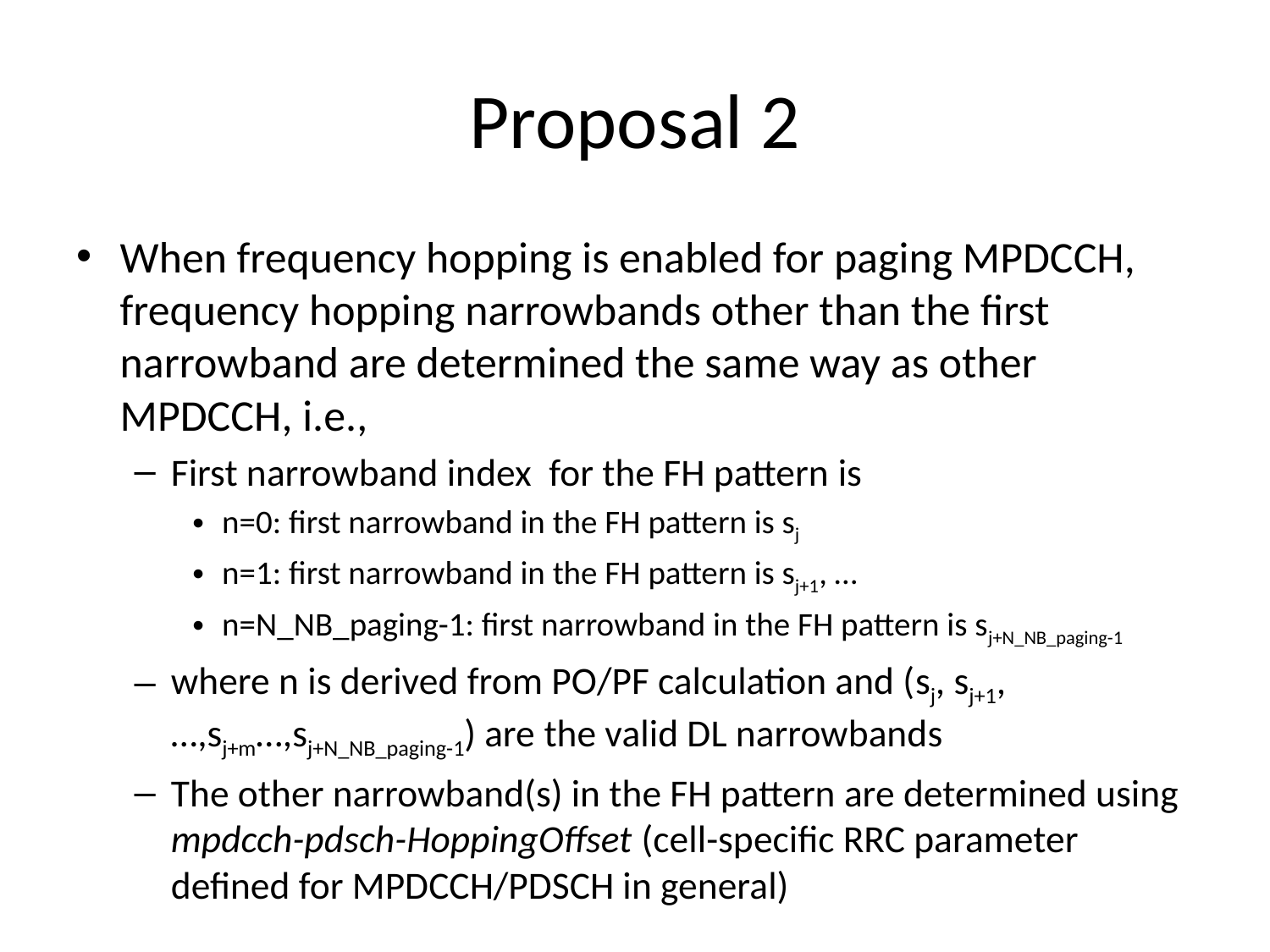

# Proposal 2
When frequency hopping is enabled for paging MPDCCH, frequency hopping narrowbands other than the first narrowband are determined the same way as other MPDCCH, i.e.,
First narrowband index  for the FH pattern is
n=0: first narrowband in the FH pattern is sj
n=1: first narrowband in the FH pattern is sj+1, …
n=N_NB_paging-1: first narrowband in the FH pattern is sj+N_NB_paging-1
where n is derived from PO/PF calculation and (sj, sj+1, …,sj+m…,sj+N_NB_paging-1) are the valid DL narrowbands
The other narrowband(s) in the FH pattern are determined using mpdcch-pdsch-HoppingOffset (cell-specific RRC parameter defined for MPDCCH/PDSCH in general)